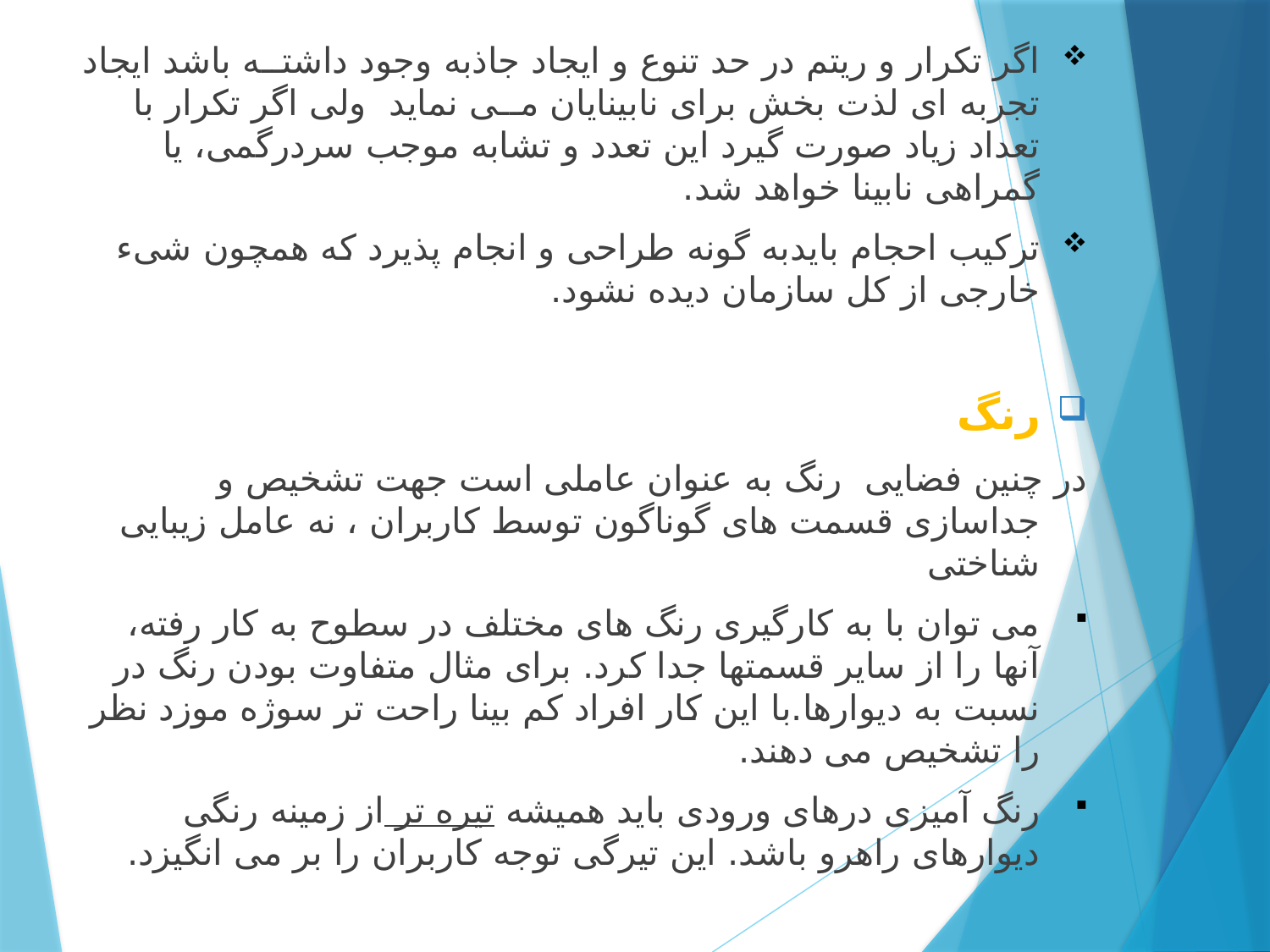

اگر تکرار و ریتم در حد تنوع و ایجاد جاذبه وجود داشتــه باشد ایجاد تجربه ای لذت بخش برای نابینایان مــی نماید  ولی اگر تکرار با تعداد زیاد صورت گیرد این تعدد و تشابه موجب سردرگمی، یا گمراهی نابینا خواهد شد.
ترکیب احجام بایدبه گونه طراحی و انجام پذیرد که همچون شیء خارجی از کل سازمان دیده نشود.

رنگ
در چنین فضایی  رنگ به عنوان عاملی است جهت تشخیص و جداسازی قسمت های گوناگون توسط کاربران ، نه عامل زیبایی شناختی
می توان با به کارگیری رنگ های مختلف در سطوح به کار رفته، آنها را از سایر قسمتها جدا کرد. برای مثال متفاوت بودن رنگ در نسبت به دیوارها.با این کار افراد کم بینا راحت تر سوژه موزد نظر را تشخیص می دهند.
رنگ آمیزی درهای ورودی باید همیشه تیره تر از زمینه رنگی دیوارهای راهرو باشد. این تیرگی توجه کاربران را بر می انگیزد.